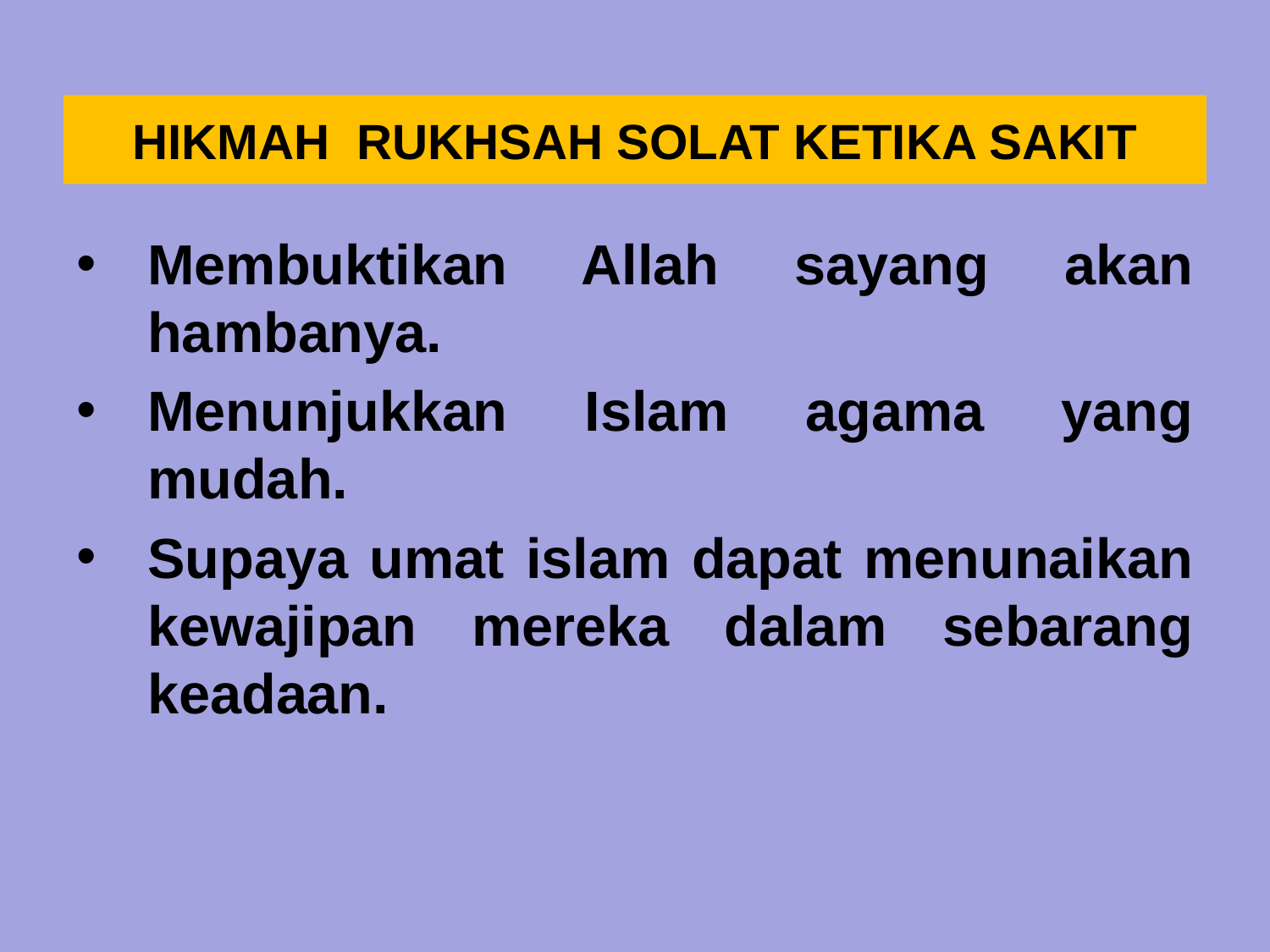

HIKMAH  RUKHSAH SOLAT KETIKA SAKIT
Membuktikan Allah sayang akan hambanya.
Menunjukkan Islam agama yang mudah.
Supaya umat islam dapat menunaikan kewajipan mereka dalam sebarang keadaan.